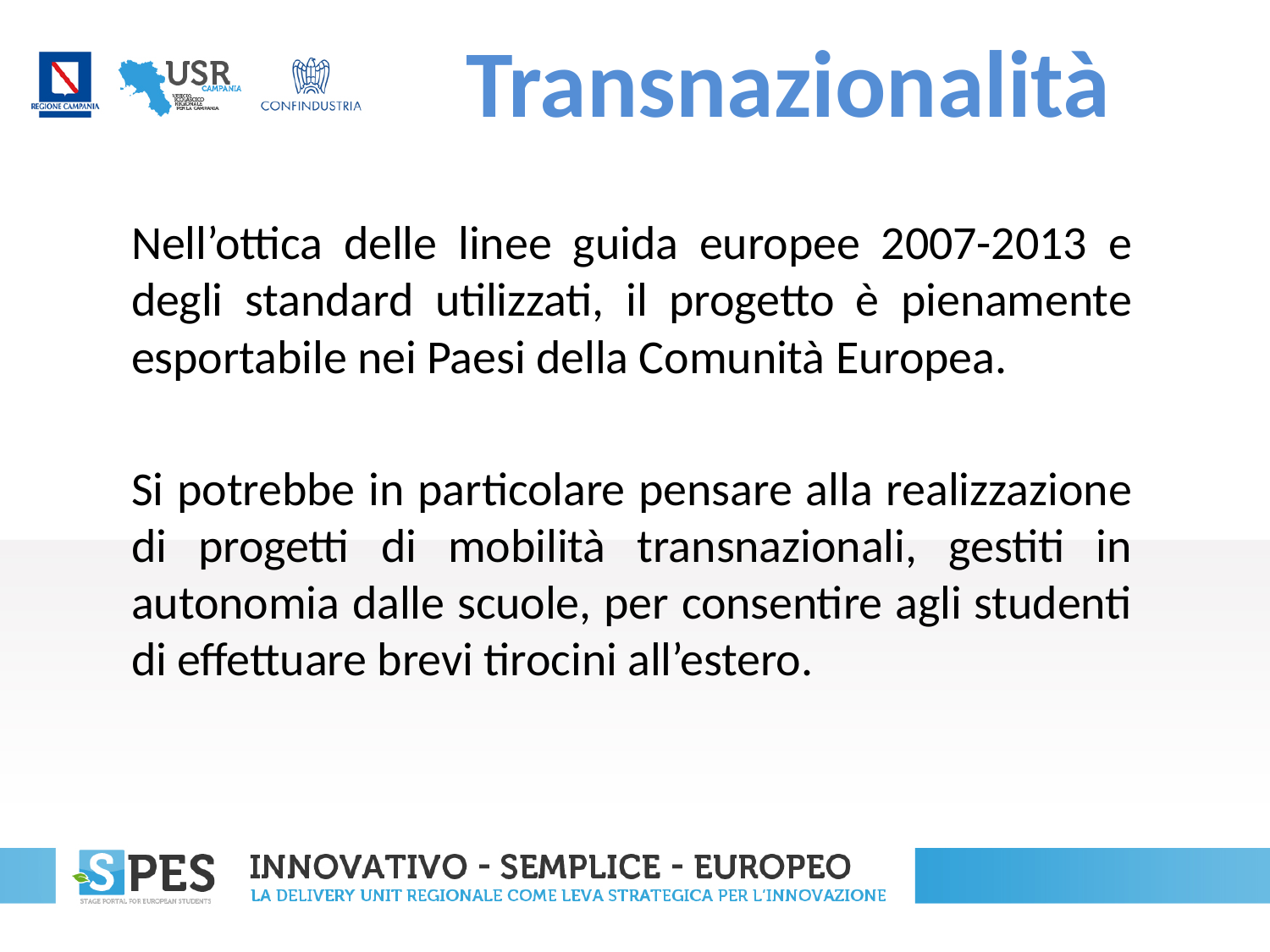

# Transnazionalità
Nell’ottica delle linee guida europee 2007-2013 e degli standard utilizzati, il progetto è pienamente esportabile nei Paesi della Comunità Europea.

Si potrebbe in particolare pensare alla realizzazione di progetti di mobilità transnazionali, gestiti in autonomia dalle scuole, per consentire agli studenti di effettuare brevi tirocini all’estero.